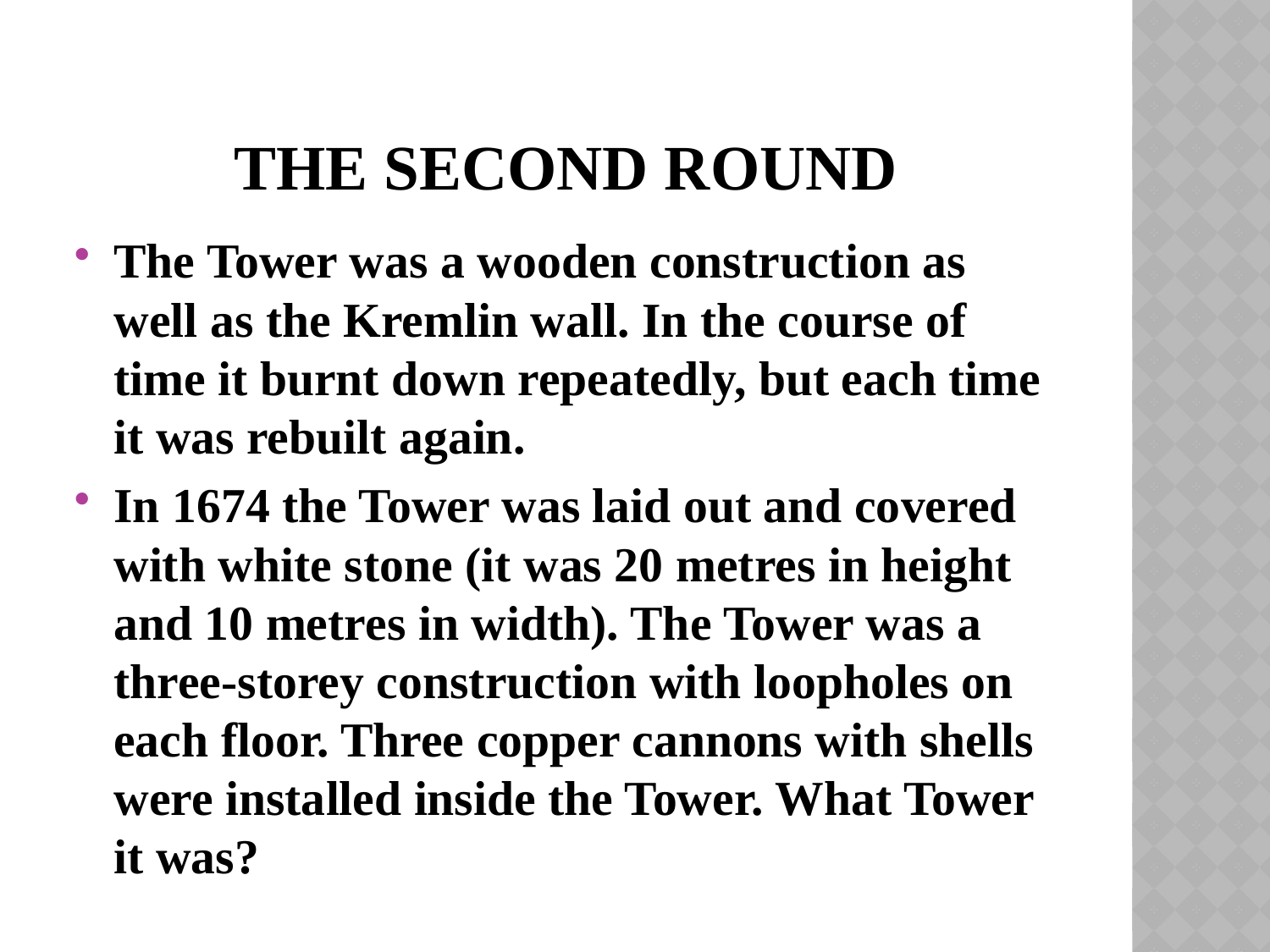

# THE SECOND ROUND
The Tower was a wooden construction as well as the Kremlin wall. In the course of time it burnt down repeatedly, but each time it was rebuilt again.
In 1674 the Tower was laid out and covered with white stone (it was 20 metres in height and 10 metres in width). The Tower was a three-storey construction with loopholes on each floor. Three copper cannons with shells were installed inside the Tower. What Tower it was?